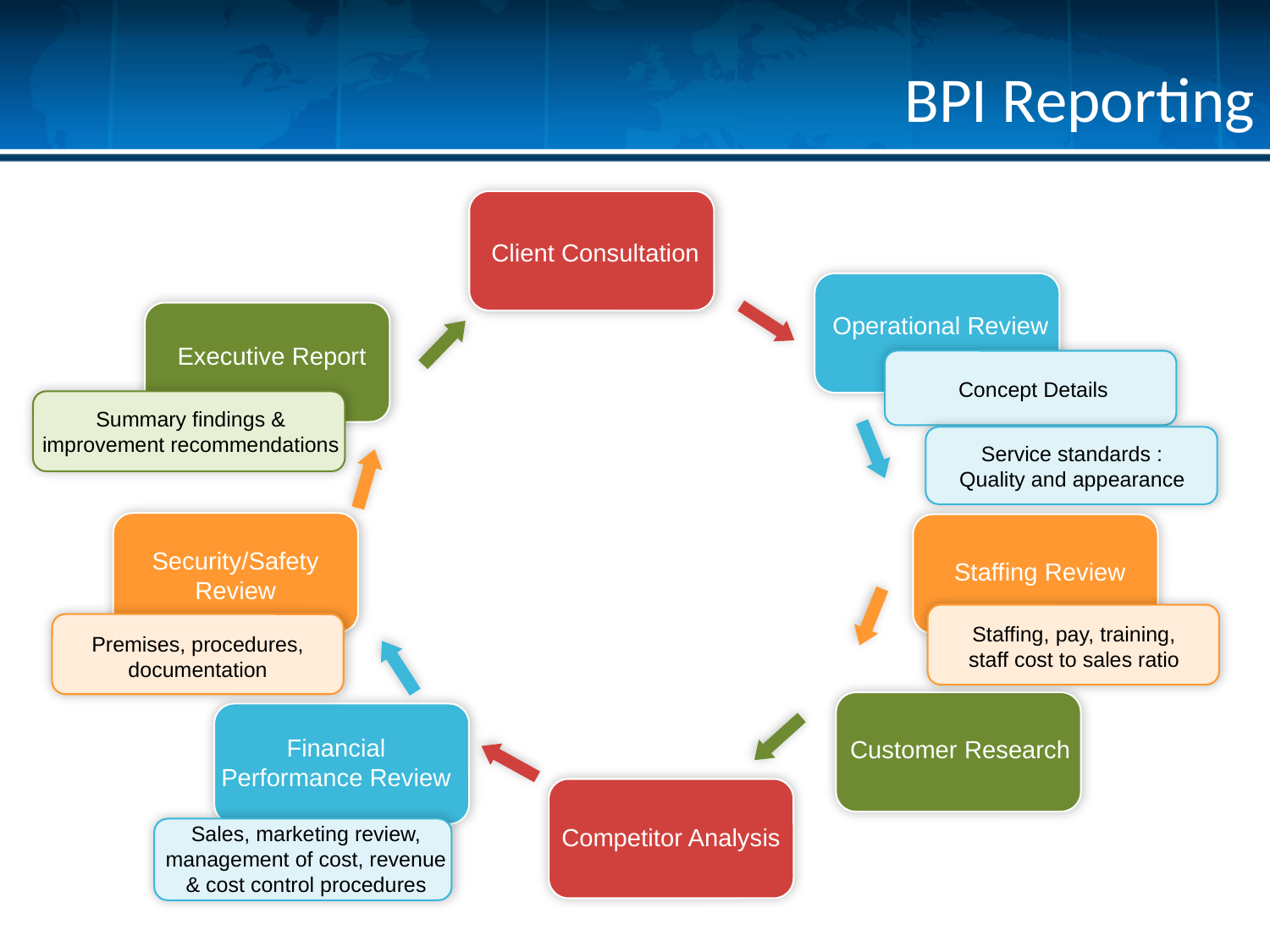

BPI Reporting

Client Consultation
Operational Review
Executive Report
Concept Details
Summary findings & improvement recommendations
Service standards : Quality and appearance
Security/Safety Review
Staffing Review
Staffing, pay, training, staff cost to sales ratio
Premises, procedures, documentation
Financial Performance Review
Customer Research
Competitor Analysis
Sales, marketing review, management of cost, revenue & cost control procedures